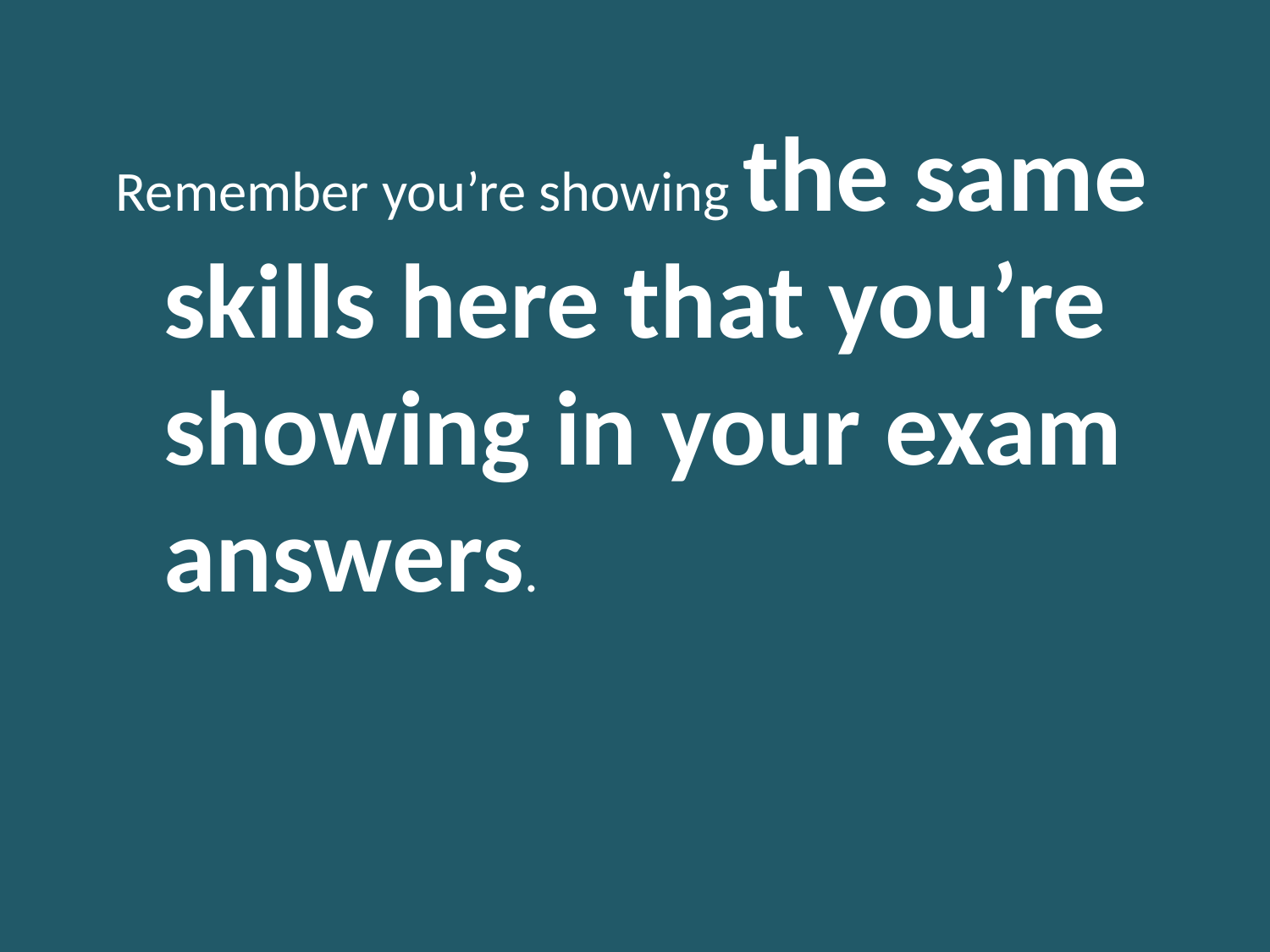

Remember you’re showing the same skills here that you’re showing in your exam answers.